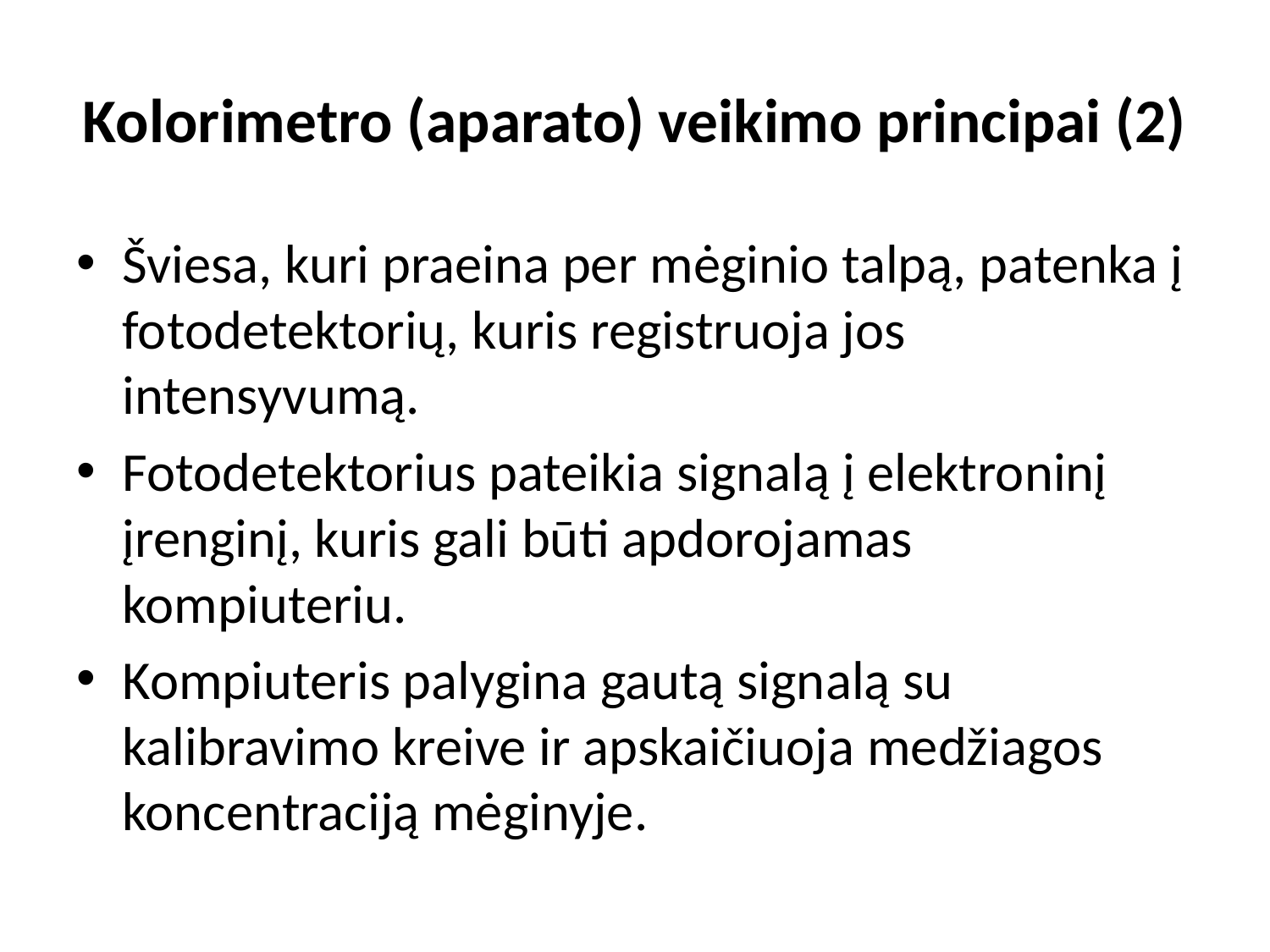

# Kolorimetro (aparato) veikimo principai (2)
Šviesa, kuri praeina per mėginio talpą, patenka į fotodetektorių, kuris registruoja jos intensyvumą.
Fotodetektorius pateikia signalą į elektroninį įrenginį, kuris gali būti apdorojamas kompiuteriu.
Kompiuteris palygina gautą signalą su kalibravimo kreive ir apskaičiuoja medžiagos koncentraciją mėginyje.